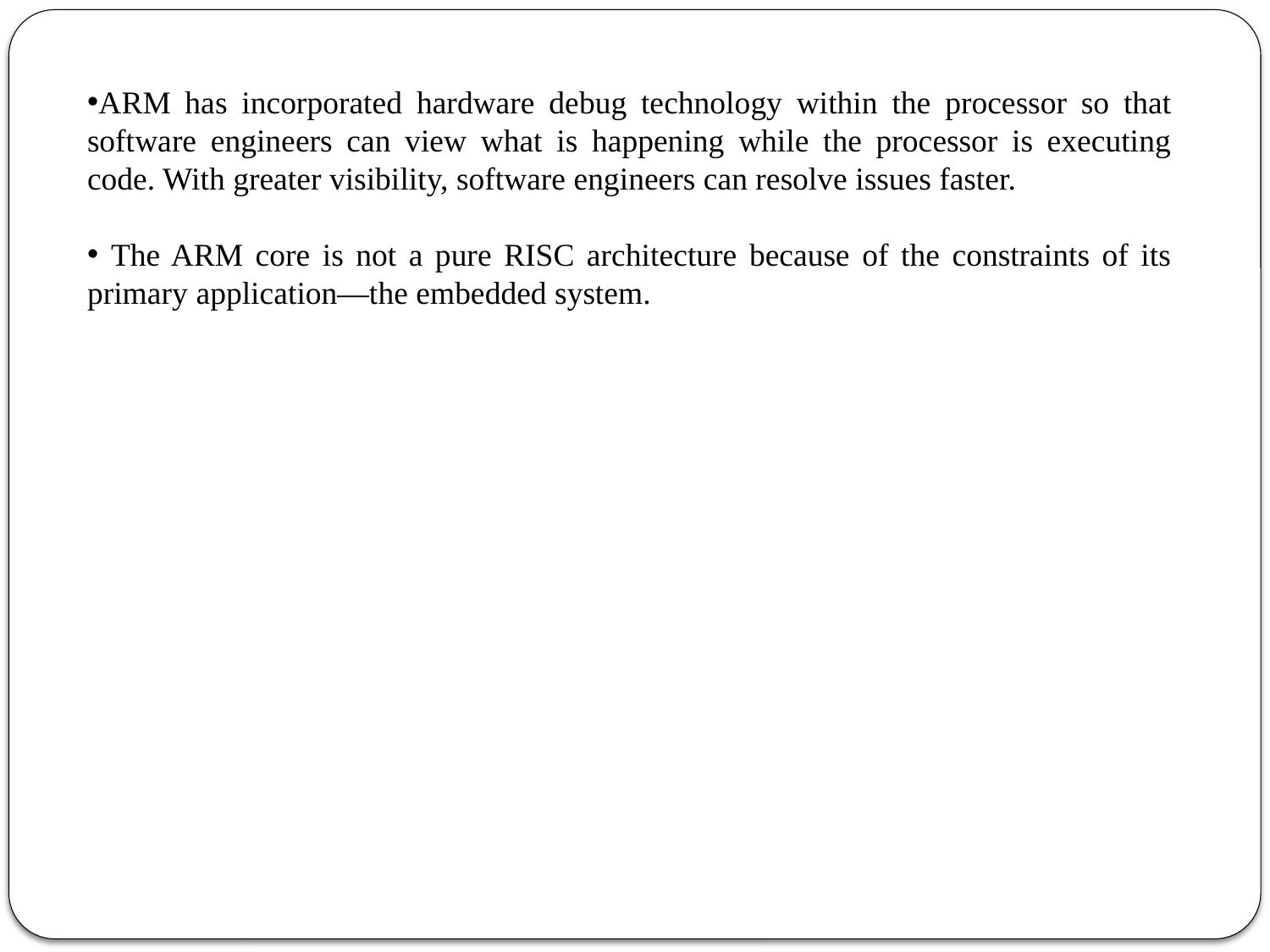

ARM has incorporated hardware debug technology within the processor so that software engineers can view what is happening while the processor is executing code. With greater visibility, software engineers can resolve issues faster.

 The ARM core is not a pure RISC architecture because of the constraints of its primary application—the embedded system.